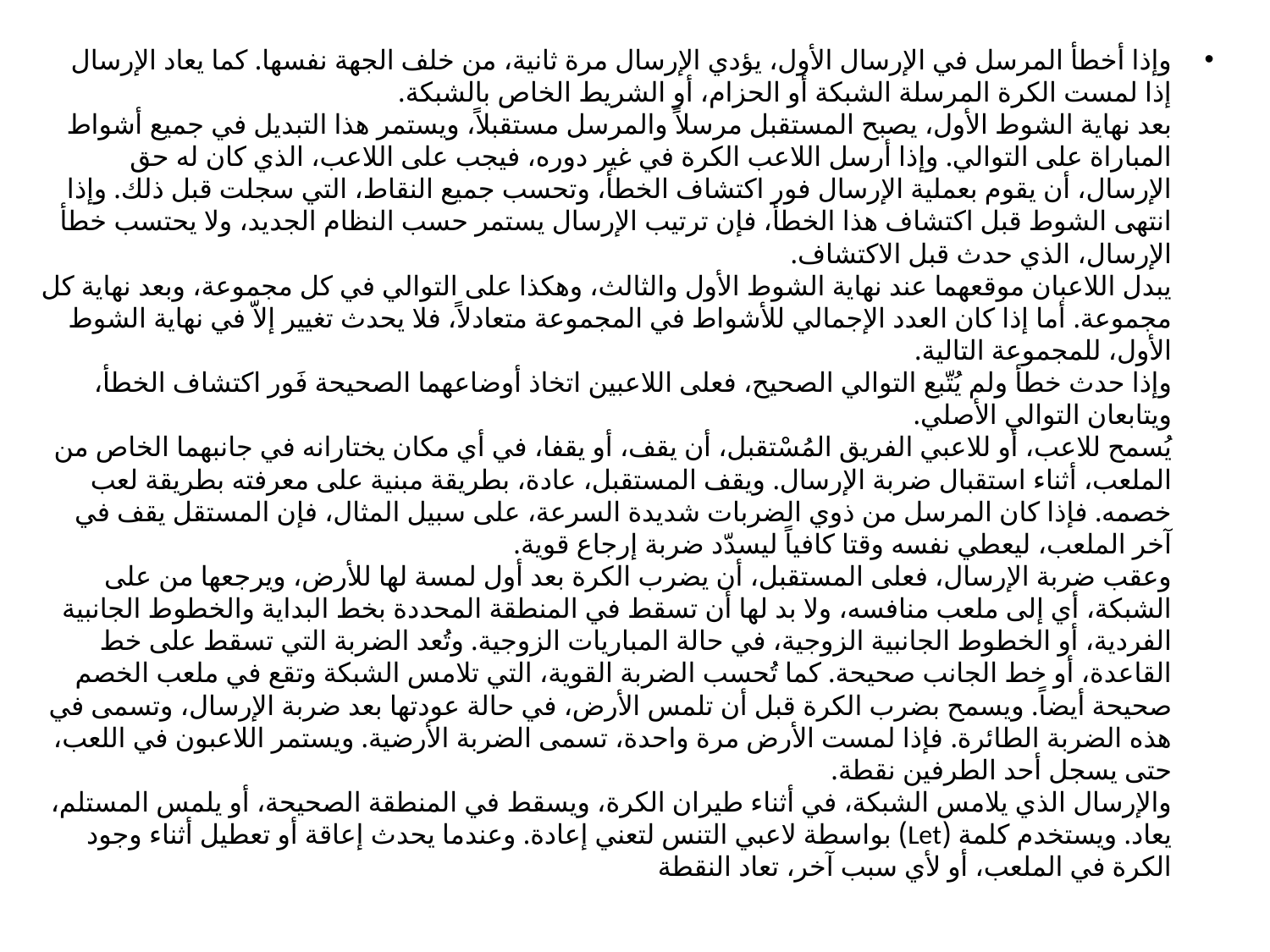

وإذا أخطأ المرسل في الإرسال الأول، يؤدي الإرسال مرة ثانية، من خلف الجهة نفسها. كما يعاد الإرسال إذا لمست الكرة المرسلة الشبكة أو الحزام، أو الشريط الخاص بالشبكة. 
بعد نهاية الشوط الأول، يصبح المستقبل مرسلاً والمرسل مستقبلاً، ويستمر هذا التبديل في جميع أشواط المباراة على التوالي. وإذا أرسل اللاعب الكرة في غير دوره، فيجب على اللاعب، الذي كان له حق الإرسال، أن يقوم بعملية الإرسال فور اكتشاف الخطأ، وتحسب جميع النقاط، التي سجلت قبل ذلك. وإذا انتهى الشوط قبل اكتشاف هذا الخطأ، فإن ترتيب الإرسال يستمر حسب النظام الجديد، ولا يحتسب خطأ الإرسال، الذي حدث قبل الاكتشاف. 
يبدل اللاعبان موقعهما عند نهاية الشوط الأول والثالث، وهكذا على التوالي في كل مجموعة، وبعد نهاية كل مجموعة. أما إذا كان العدد الإجمالي للأشواط في المجموعة متعادلاً، فلا يحدث تغيير إلاّ في نهاية الشوط الأول، للمجموعة التالية. 
وإذا حدث خطأ ولم يُتّبع التوالي الصحيح، فعلى اللاعبين اتخاذ أوضاعهما الصحيحة فَور اكتشاف الخطأ، ويتابعان التوالي الأصلي. 
يُسمح للاعب، أو للاعبي الفريق المُسْتقبل، أن يقف، أو يقفا، في أي مكان يختارانه في جانبهما الخاص من الملعب، أثناء استقبال ضربة الإرسال. ويقف المستقبل، عادة، بطريقة مبنية على معرفته بطريقة لعب خصمه. فإذا كان المرسل من ذوي الضربات شديدة السرعة، على سبيل المثال، فإن المستقل يقف في آخر الملعب، ليعطي نفسه وقتا كافياً ليسدّد ضربة إرجاع قوية. 
وعقب ضربة الإرسال، فعلى المستقبل، أن يضرب الكرة بعد أول لمسة لها للأرض، ويرجعها من على الشبكة، أي إلى ملعب منافسه، ولا بد لها أن تسقط في المنطقة المحددة بخط البداية والخطوط الجانبية الفردية، أو الخطوط الجانبية الزوجية، في حالة المباريات الزوجية. وتُعد الضربة التي تسقط على خط القاعدة، أو خط الجانب صحيحة. كما تُحسب الضربة القوية، التي تلامس الشبكة وتقع في ملعب الخصم صحيحة أيضاً. ويسمح بضرب الكرة قبل أن تلمس الأرض، في حالة عودتها بعد ضربة الإرسال، وتسمى في هذه الضربة الطائرة. فإذا لمست الأرض مرة واحدة، تسمى الضربة الأرضية. ويستمر اللاعبون في اللعب، حتى يسجل أحد الطرفين نقطة. 
والإرسال الذي يلامس الشبكة، في أثناء طيران الكرة، ويسقط في المنطقة الصحيحة، أو يلمس المستلم، يعاد. ويستخدم كلمة (Let) بواسطة لاعبي التنس لتعني إعادة. وعندما يحدث إعاقة أو تعطيل أثناء وجود الكرة في الملعب، أو لأي سبب آخر، تعاد النقطة